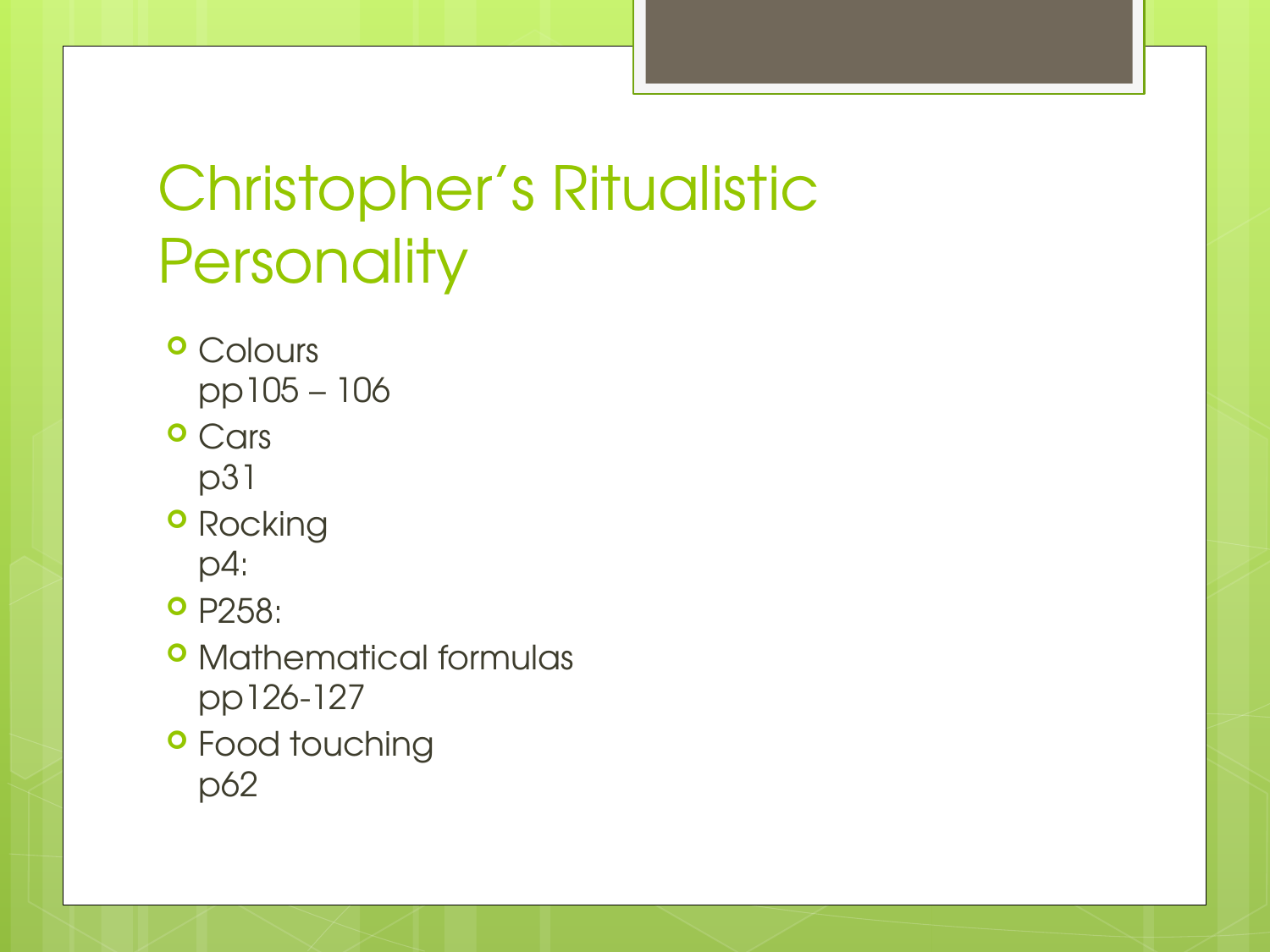

# Christopher’s Ritualistic Personality
Colours
pp105 – 106
Cars
p31
Rocking
p4:
P258:
Mathematical formulas
pp126-127
Food touching
p62